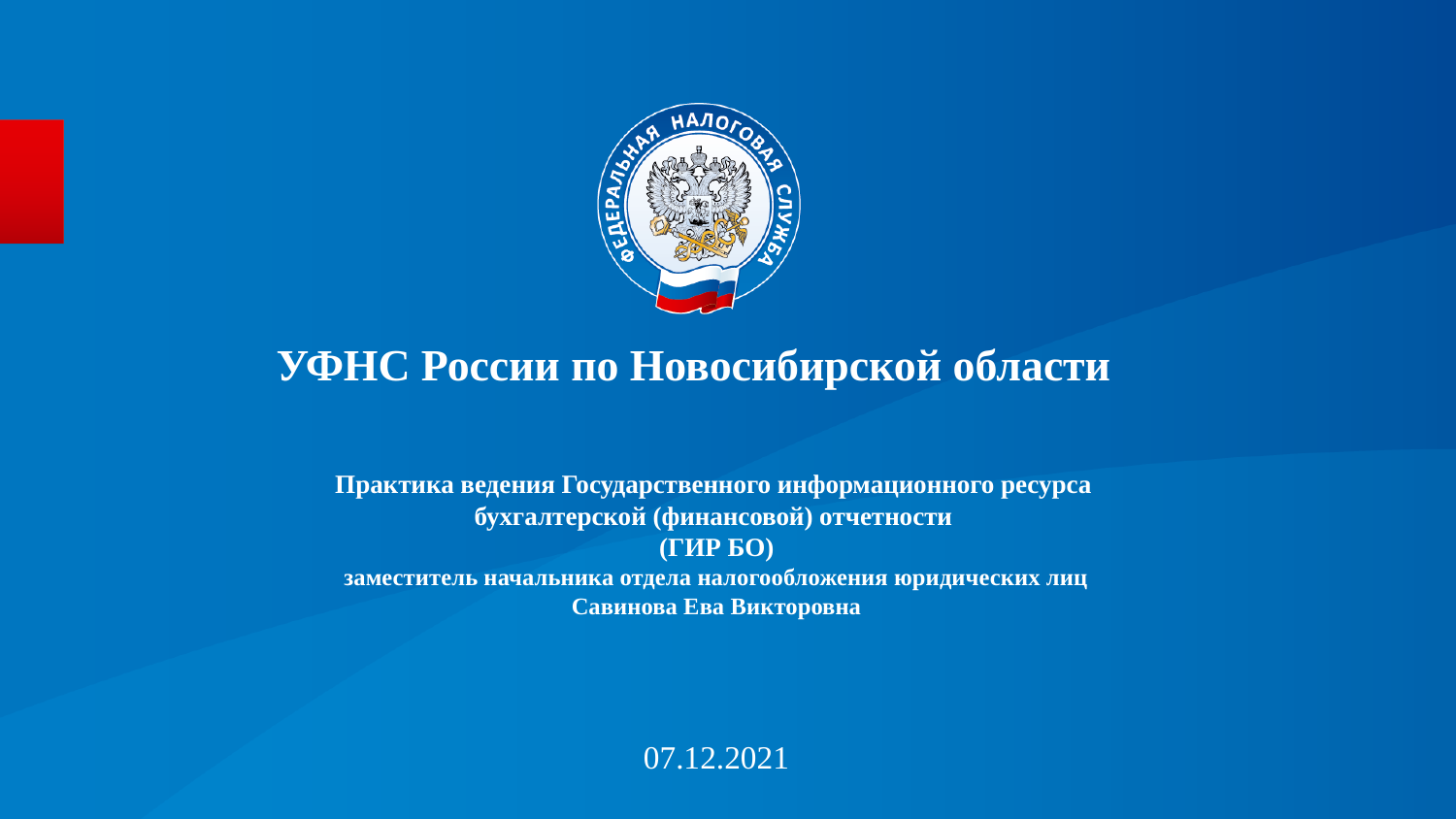

УФНС России по Новосибирской области
# Практика ведения Государственного информационного ресурса бухгалтерской (финансовой) отчетности (ГИР БО) заместитель начальника отдела налогообложения юридических лиц Савинова Ева Викторовна
07.12.2021